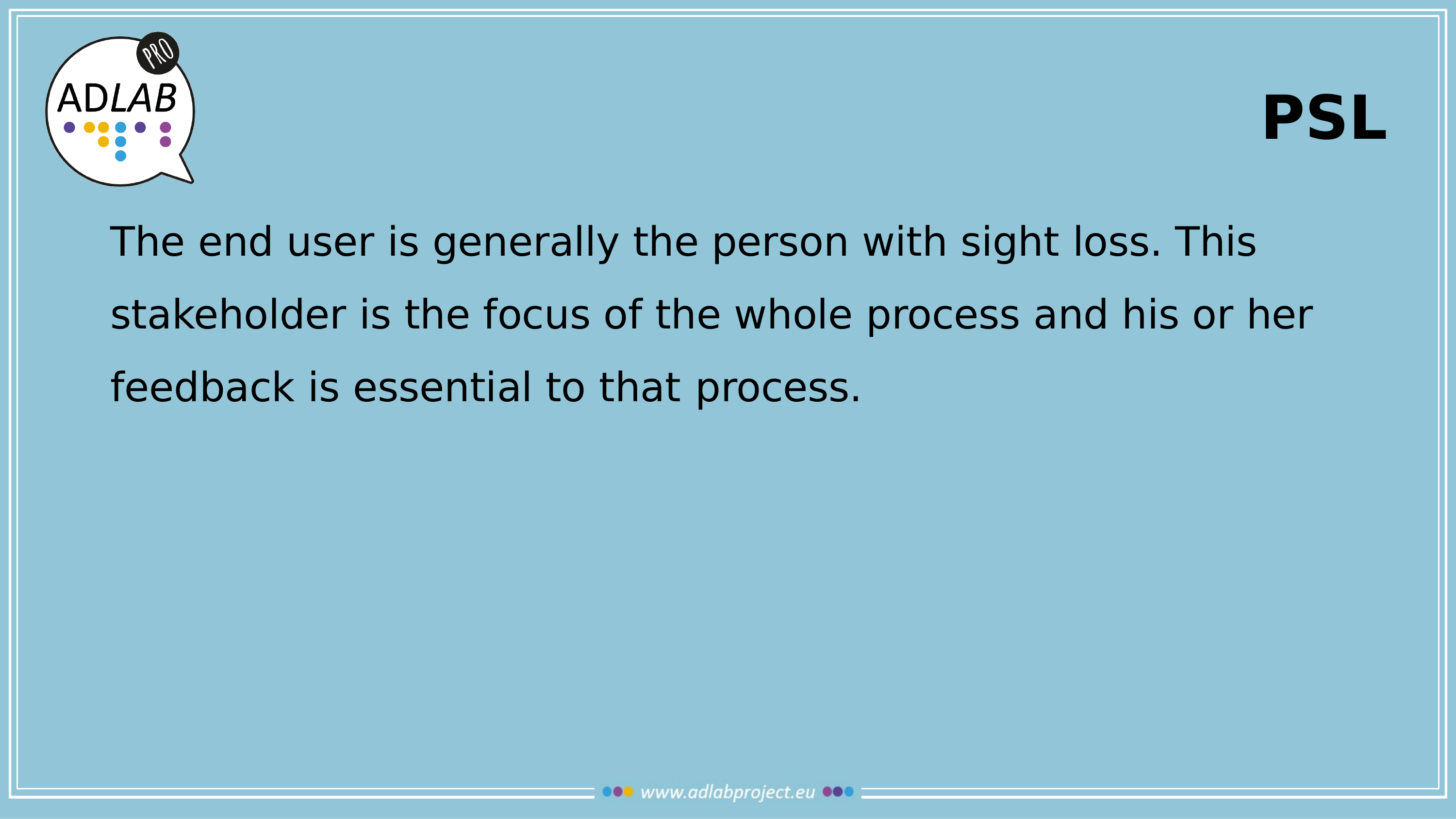

PSL
The end user is generally the person with sight loss. This  stakeholder is the focus of the whole process and his or her  feedback is essential to that process.